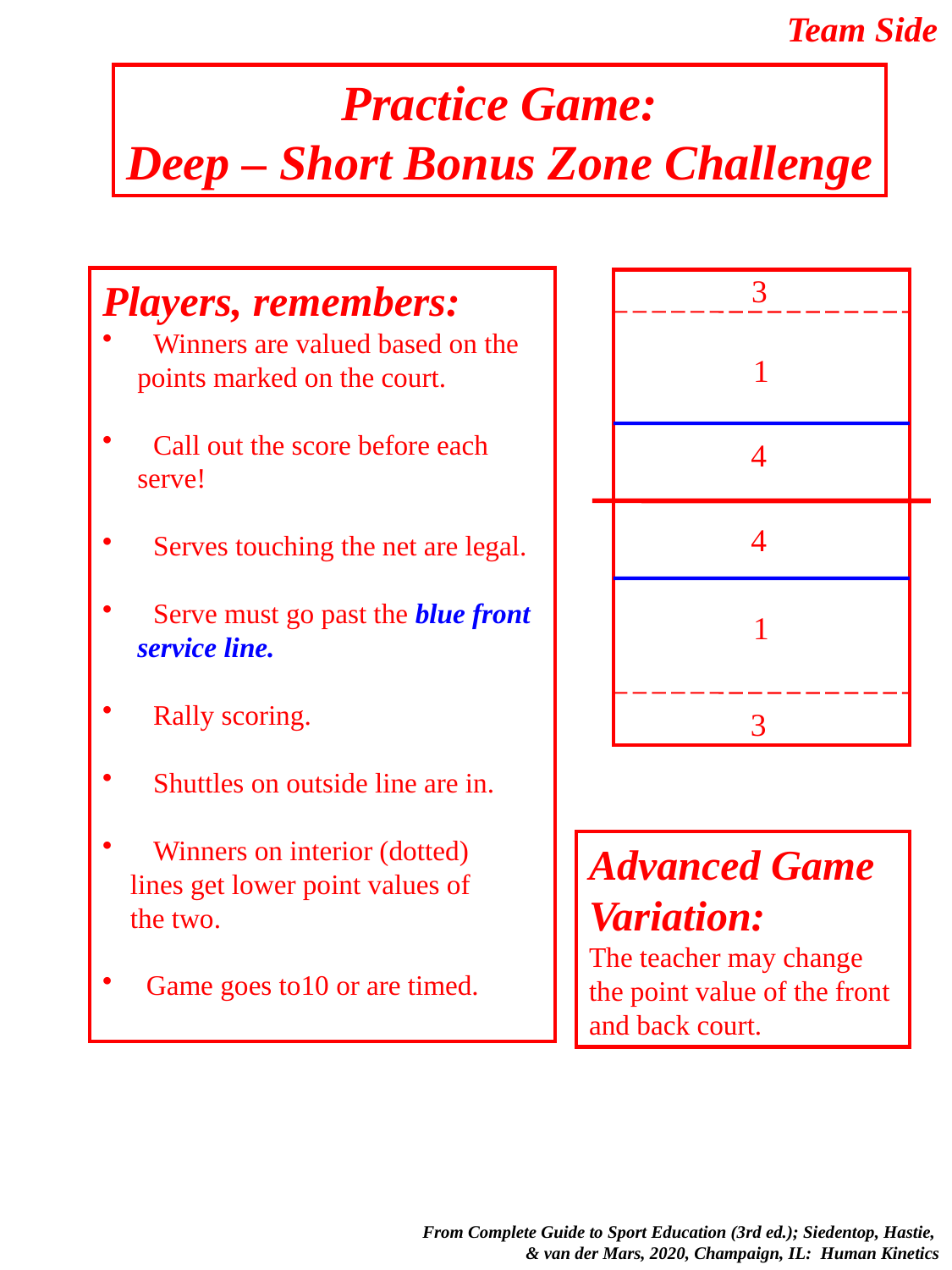

Team Side
Practice Game:
Deep – Short Bonus Zone Challenge
3
Players, remembers:
   Winners are valued based on the
     points marked on the court.

   Call out the score before each
     serve!

   Serves touching the net are legal.

   Serve must go past the blue front
     service line.

   Rally scoring.

   Shuttles on outside line are in.

   Winners on interior (dotted)
    lines get lower point values of
    the two.

  Game goes to10 or are timed.

|  |
| --- |

1

4

4

1

3
Advanced Game Variation:
The teacher may change the point value of the front and back court.
 From Complete Guide to Sport Education (3rd ed.); Siedentop, Hastie,
& van der Mars, 2020, Champaign, IL:  Human Kinetics